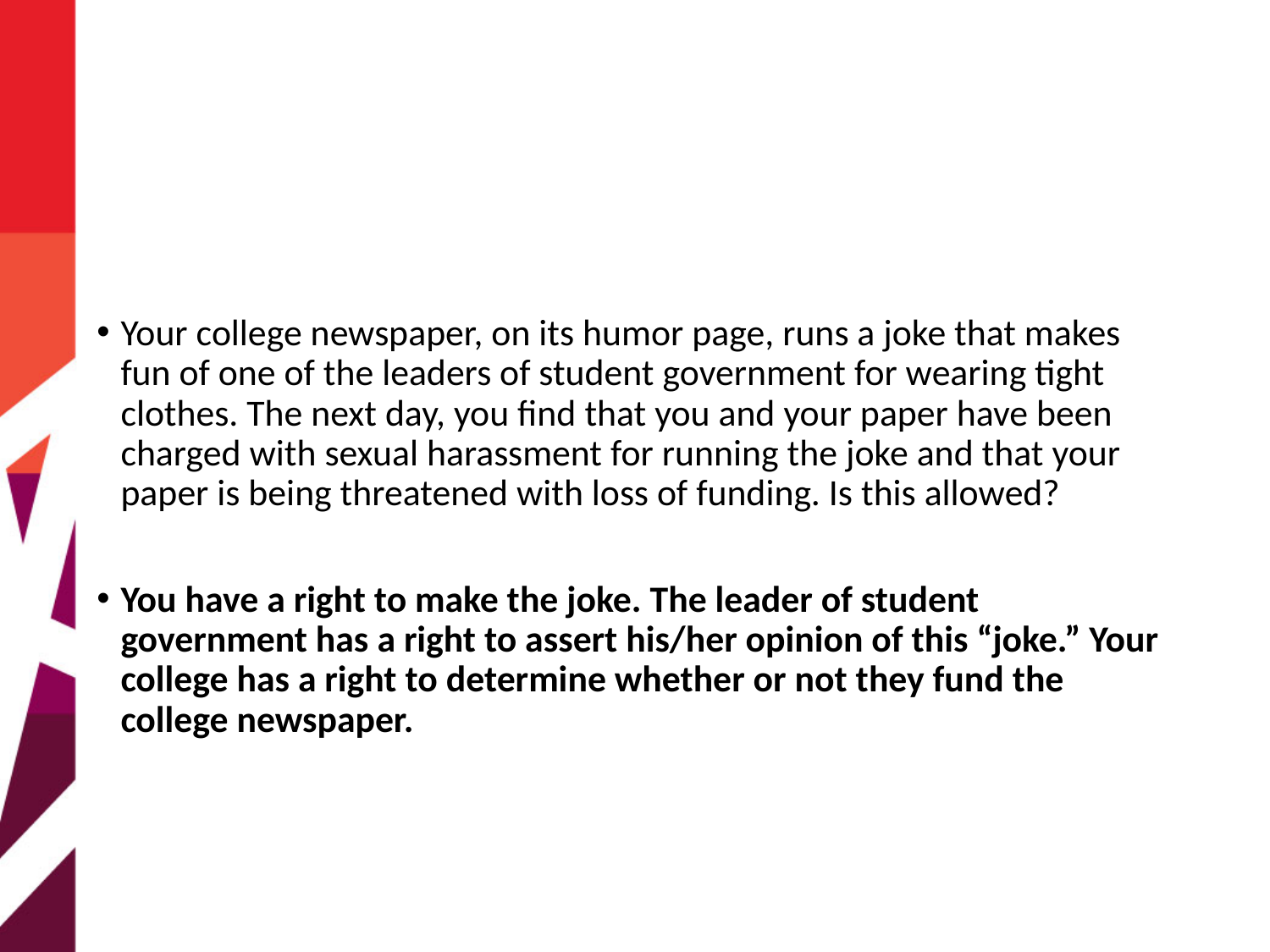

#
Your college newspaper, on its humor page, runs a joke that makes fun of one of the leaders of student government for wearing tight clothes. The next day, you find that you and your paper have been charged with sexual harassment for running the joke and that your paper is being threatened with loss of funding. Is this allowed?

You have a right to make the joke. The leader of student government has a right to assert his/her opinion of this “joke.” Your college has a right to determine whether or not they fund the college newspaper.